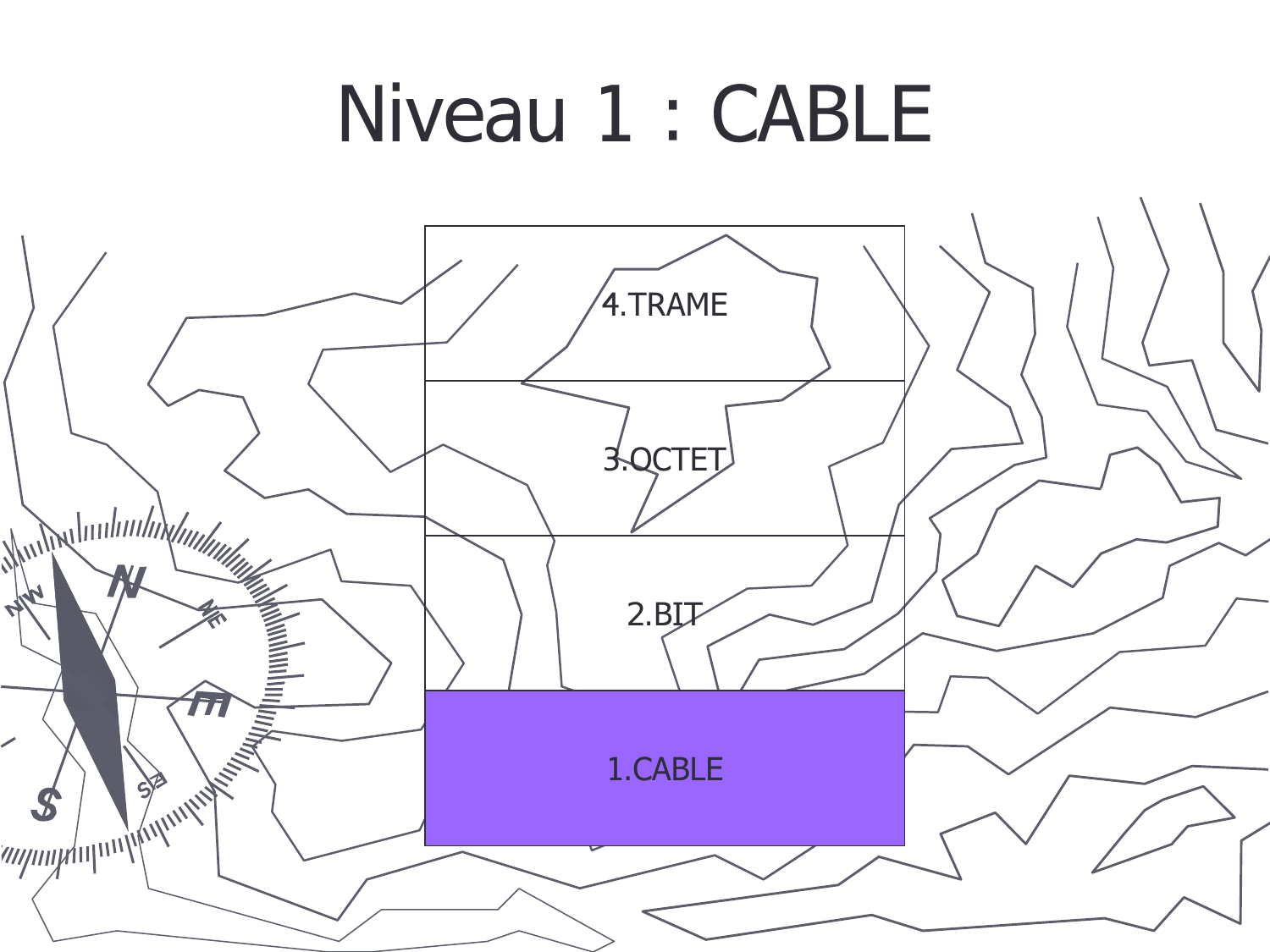

# Niveau 1 : CABLE
4.TRAME
3.OCTET
2.BIT
1.CABLE